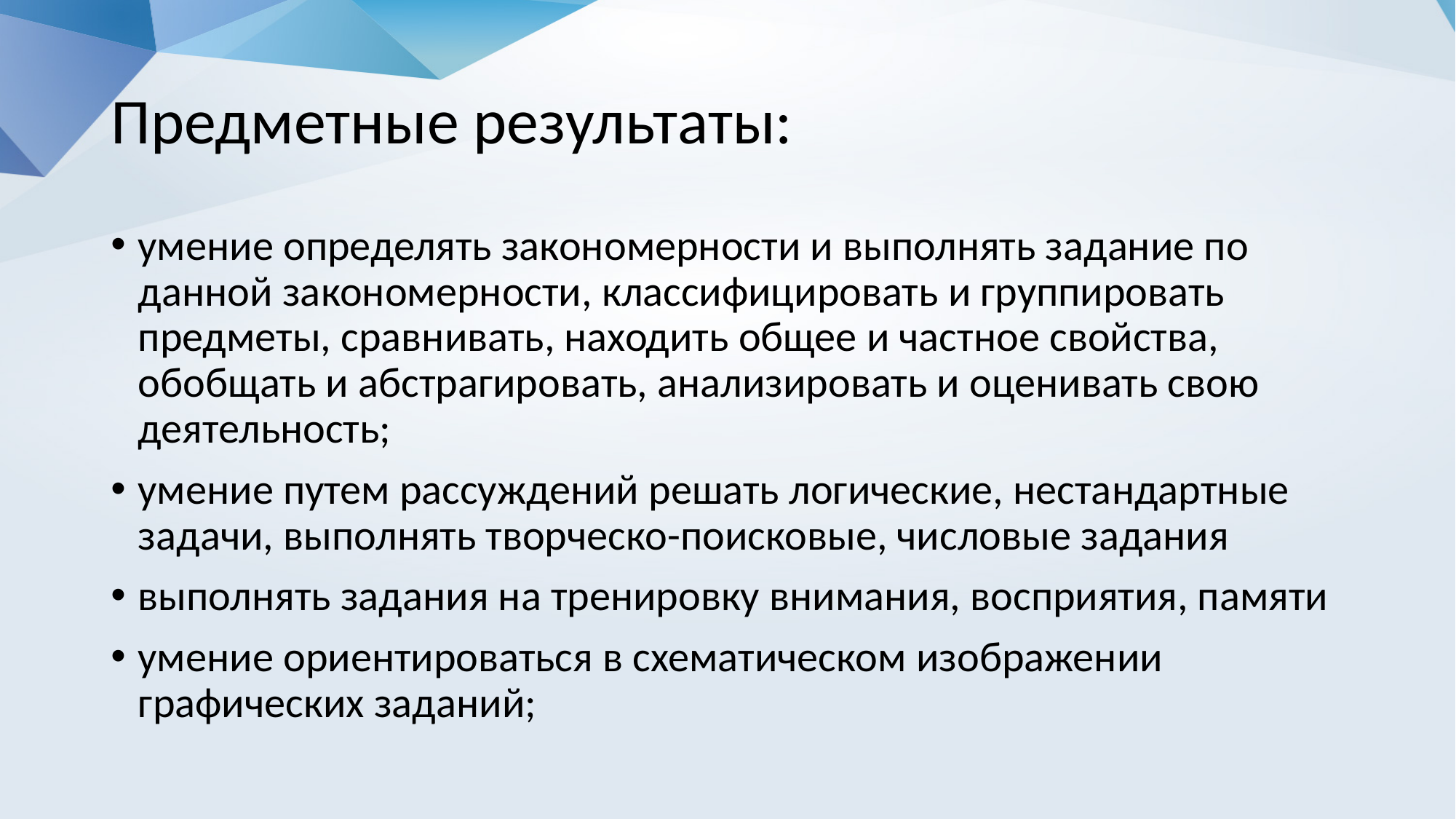

# Предметные результаты:
умение определять закономерности и выполнять задание по данной закономерности, классифицировать и группировать предметы, сравнивать, находить общее и частное свойства, обобщать и абстрагировать, анализировать и оценивать свою деятельность;
умение путем рассуждений решать логические, нестандартные задачи, выполнять творческо-поисковые, числовые задания
выполнять задания на тренировку внимания, восприятия, памяти
умение ориентироваться в схематическом изображении графических заданий;